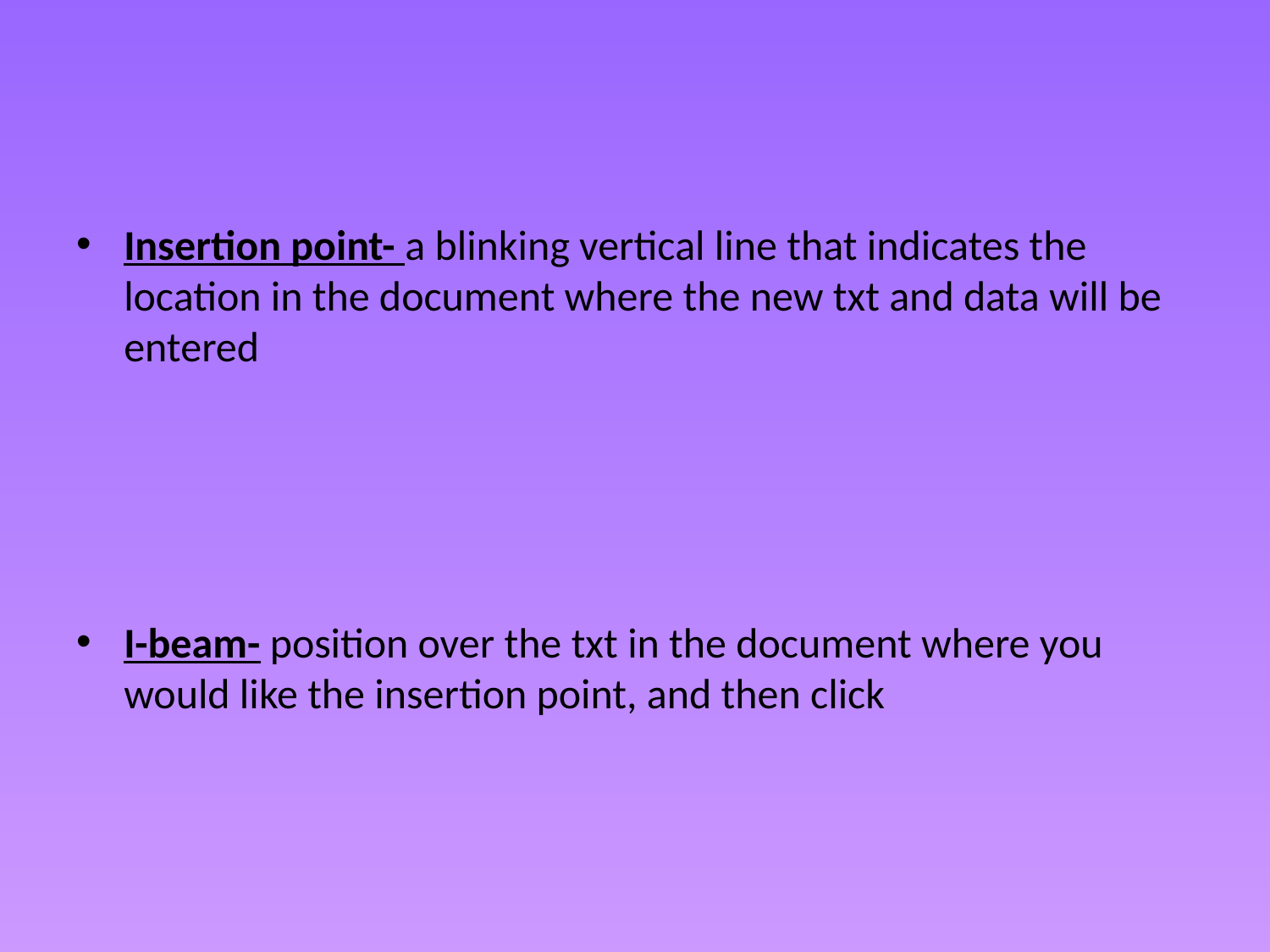

Insertion point- a blinking vertical line that indicates the location in the document where the new txt and data will be entered

I-beam- position over the txt in the document where you would like the insertion point, and then click